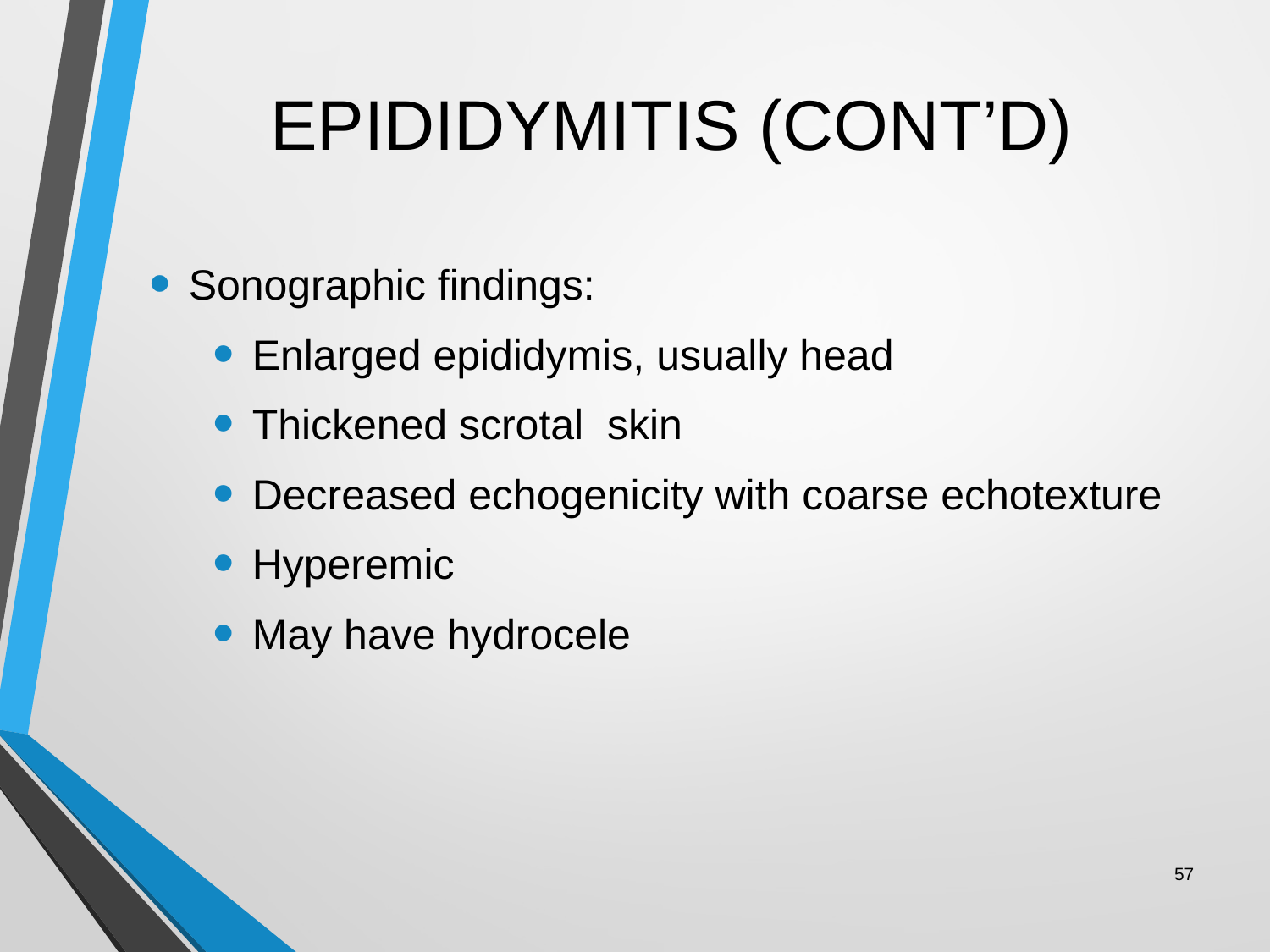

# EPIDIDYMITIS (CONT’D)
Sonographic findings:
Enlarged epididymis, usually head
Thickened scrotal  skin
Decreased echogenicity with coarse echotexture
Hyperemic
May have hydrocele
57